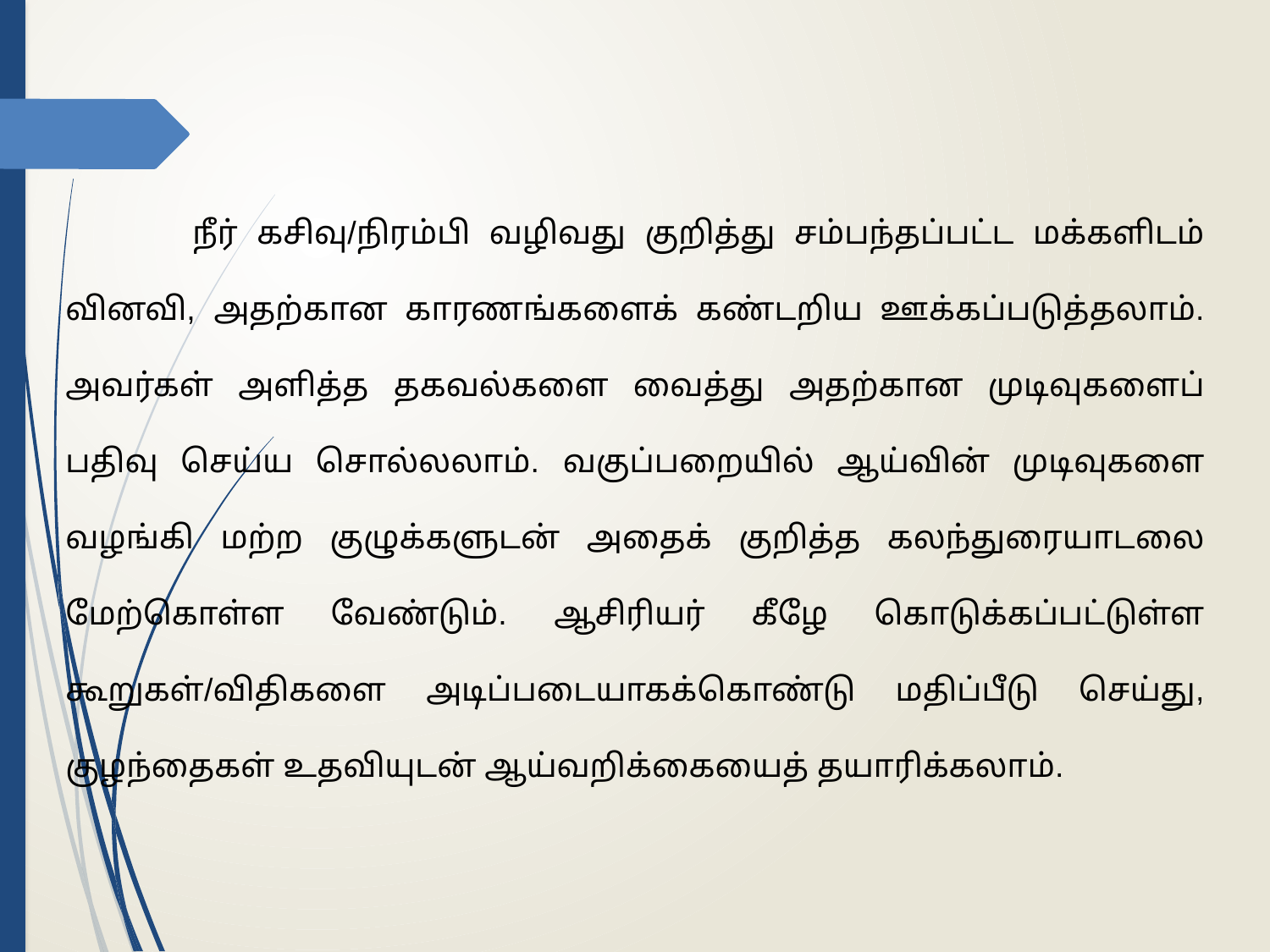

நீர் கசிவு/நிரம்பி வழிவது குறித்து சம்பந்தப்பட்ட மக்களிடம் வினவி, அதற்கான காரணங்களைக் கண்டறிய ஊக்கப்படுத்தலாம். அவர்கள் அளித்த தகவல்களை வைத்து அதற்கான முடிவுகளைப் பதிவு செய்ய சொல்லலாம். வகுப்பறையில் ஆய்வின் முடிவுகளை வழங்கி மற்ற குழுக்களுடன் அதைக் குறித்த கலந்துரையாடலை மேற்கொள்ள வேண்டும். ஆசிரியர் கீழே கொடுக்கப்பட்டுள்ள கூறுகள்/விதிகளை அடிப்படையாகக்கொண்டு மதிப்பீடு செய்து, குழந்தைகள் உதவியுடன் ஆய்வறிக்கையைத் தயாரிக்கலாம்.